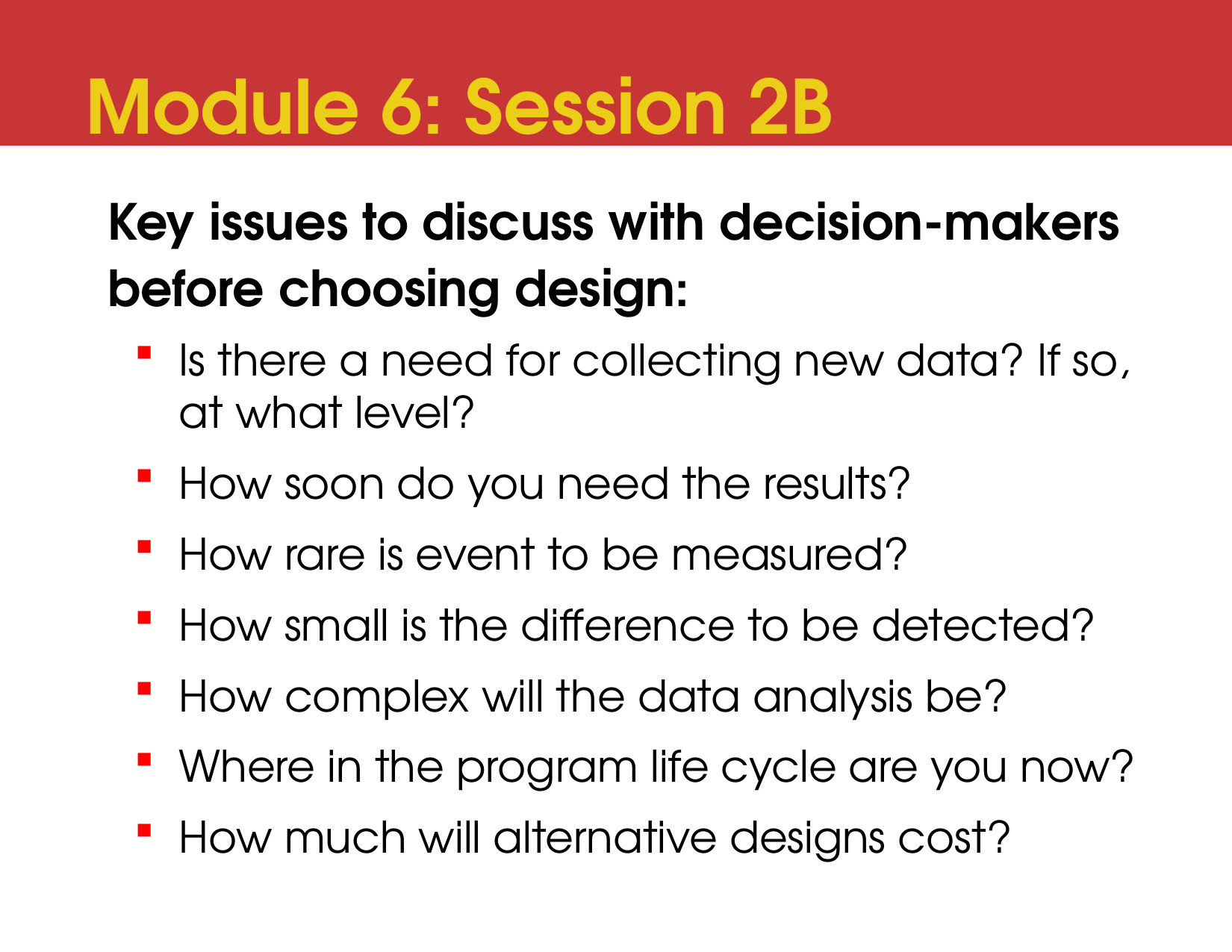

# Module 6: Session 2B
Key issues to discuss with decision-makers before choosing design:
Is there a need for collecting new data? If so,
at what level?
How soon do you need the results?
How rare is event to be measured?
How small is the difference to be detected?
How complex will the data analysis be?
Where in the program life cycle are you now?
How much will alternative designs cost?